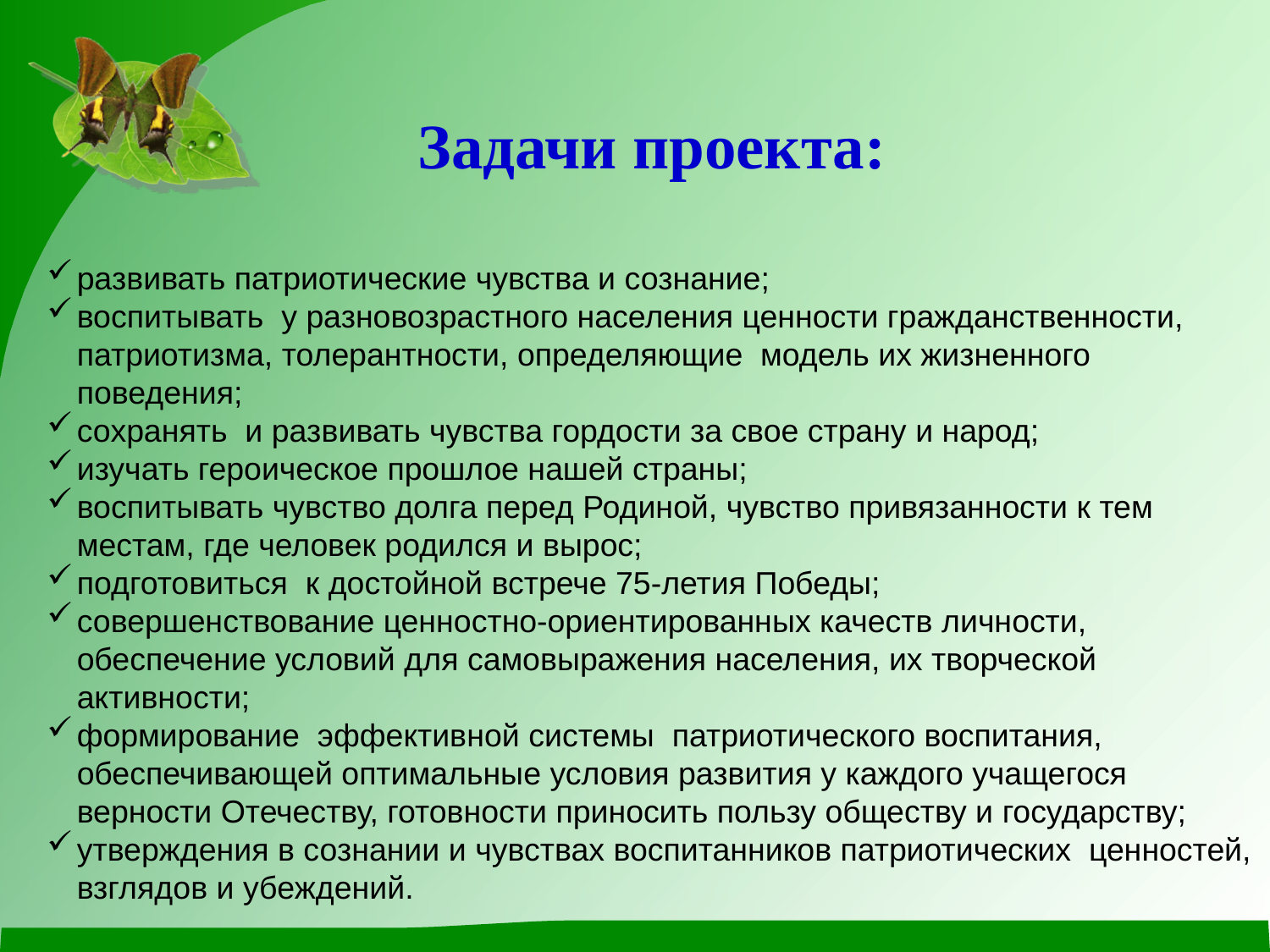

Задачи проекта:

развивать патриотические чувства и сознание;
воспитывать  у разновозрастного населения ценности гражданственности,    патриотизма, толерантности, определяющие  модель их жизненного поведения;
сохранять  и раз­вивать чувства гордости за свое страну и народ;
изучать героическое прошлое нашей страны;
воспитывать чувство долга перед Родиной, чувство привязанности к тем местам, где человек родился и вырос;
подготовиться  к достойной встрече 75-летия Победы;
совершенствование ценностно-ориентированных качеств личности, обеспечение условий для самовыражения населения, их творческой активности;
формирование  эффективной системы  патриотического воспитания, обеспечивающей оптимальные условия развития у каждого учащегося верности Отечеству, готовности приносить пользу обществу и государству;
утверждения в сознании и чувствах воспитанников патриотических  ценностей, взглядов и убеждений.